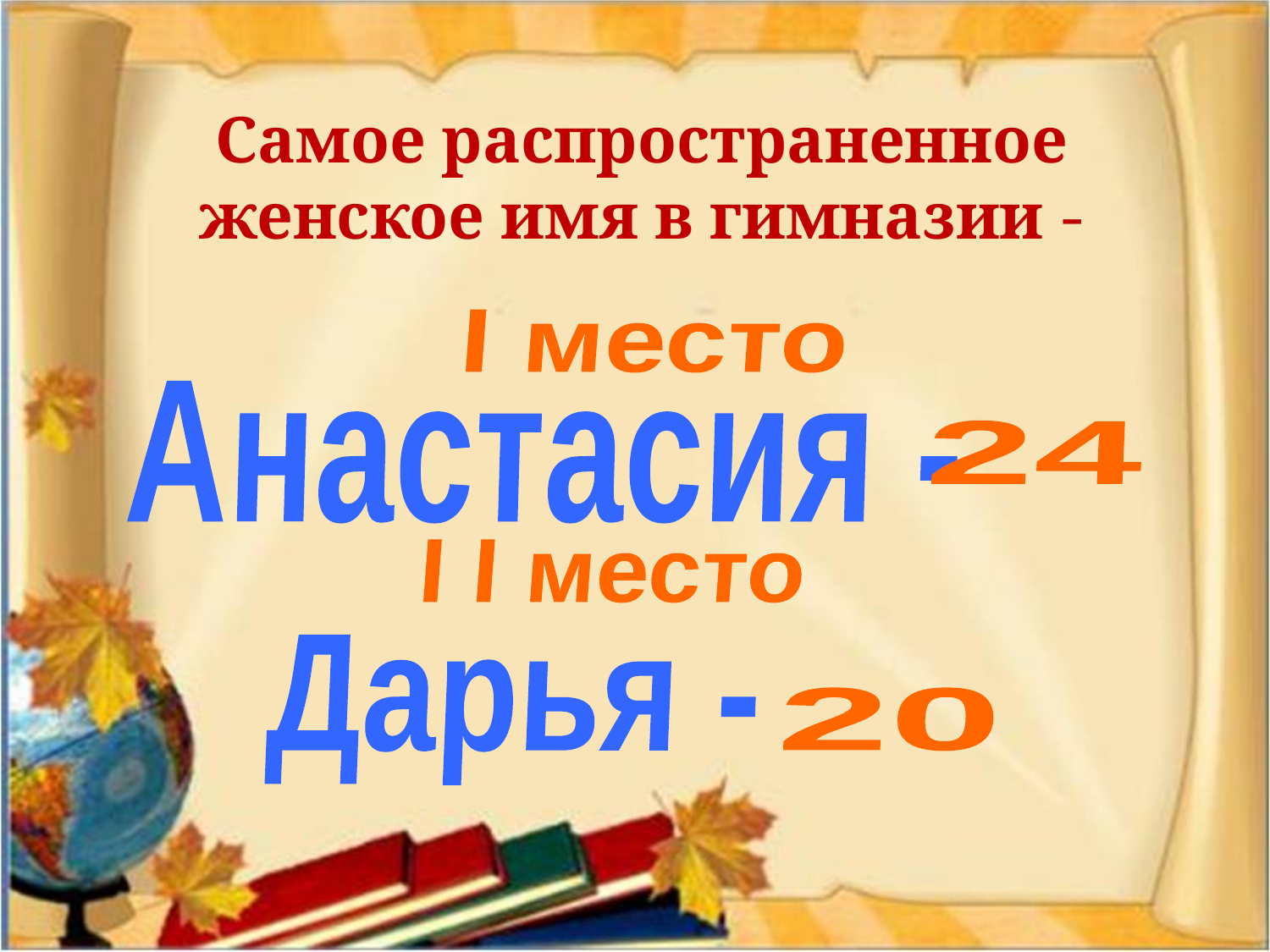

# Самое распространенное женское имя в гимназии -
I место
Анастасия -
24
I I место
Дарья -
20